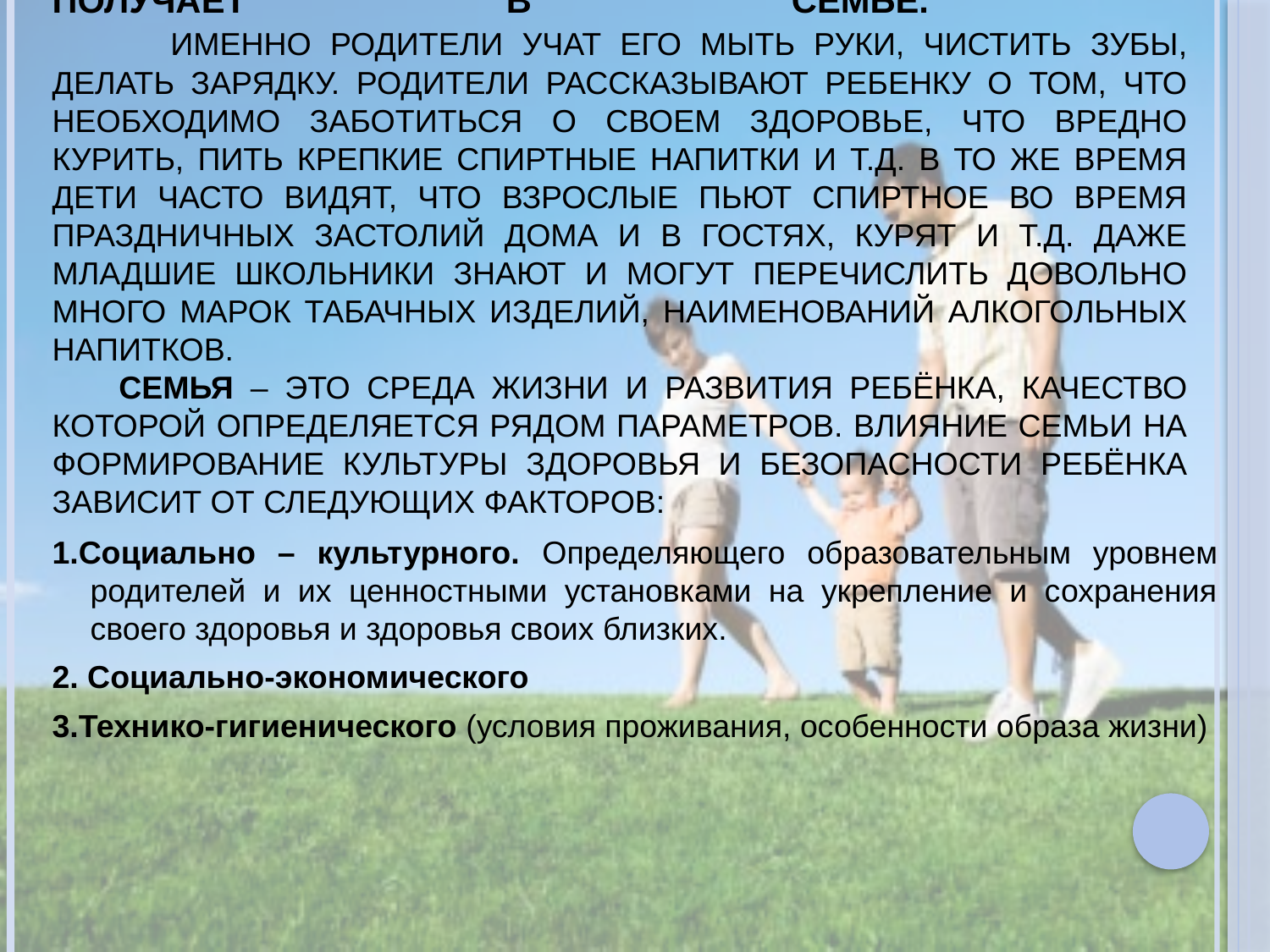

# Первые навыки здорового образа жизни ребенок получает в семье. Именно родители учат его мыть руки, чистить зубы, делать зарядку. Родители рассказывают ребенку о том, что необходимо заботиться о своем здоровье, что вредно курить, пить крепкие спиртные напитки и т.д. В то же время дети часто видят, что взрослые пьют спиртное во время праздничных застолий дома и в гостях, курят и т.д. Даже младшие школьники знают и могут перечислить довольно много марок табачных изделий, наименований алкогольных напитков. Семья – это среда жизни и развития ребёнка, качество которой определяется рядом параметров. Влияние семьи на формирование культуры здоровья и безопасности ребёнка зависит от следующих факторов:
1.Социально – культурного. Определяющего образовательным уровнем родителей и их ценностными установками на укрепление и сохранения своего здоровья и здоровья своих близких.
2. Социально-экономического
3.Технико-гигиенического (условия проживания, особенности образа жизни)